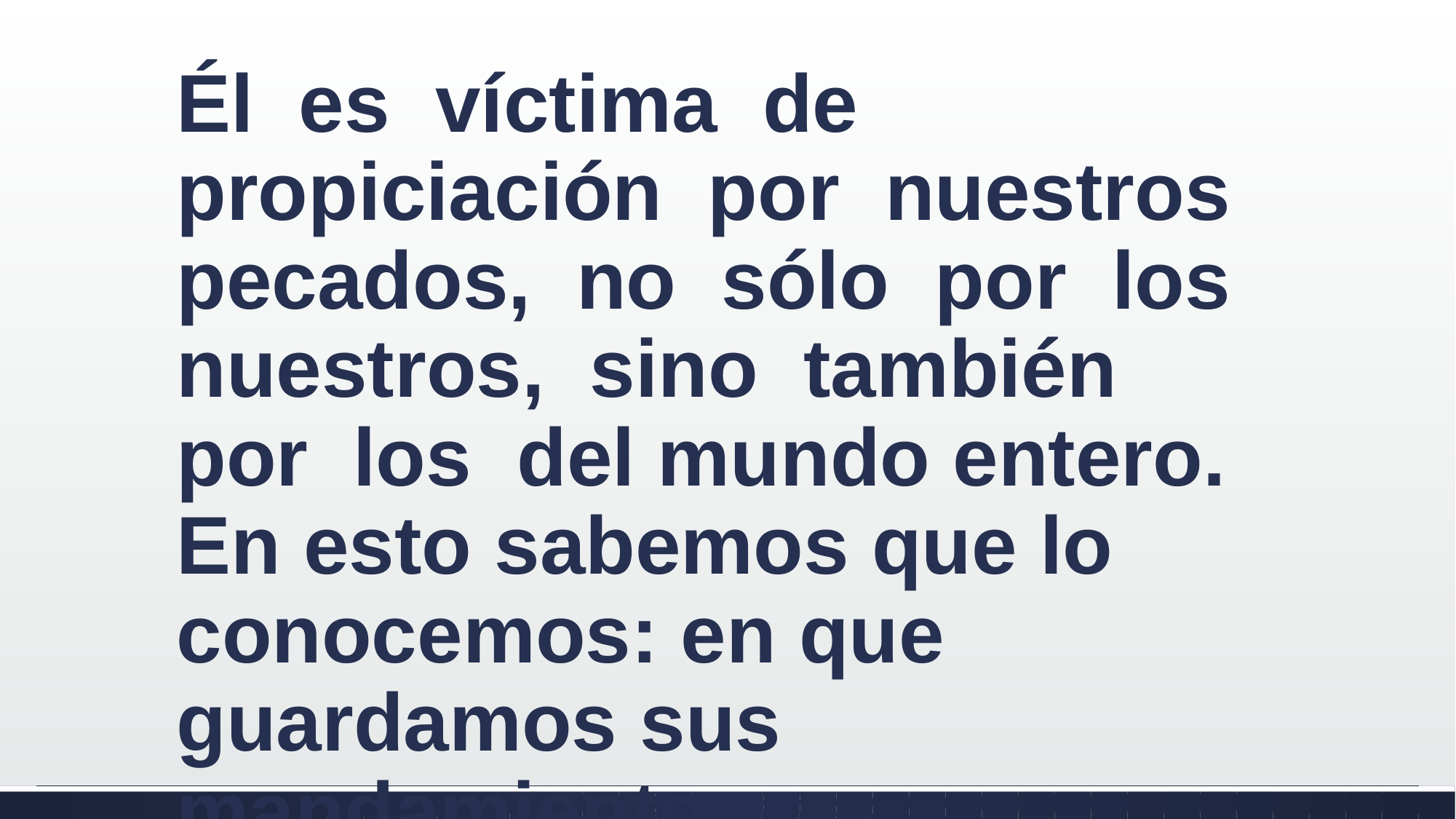

#
Él  es  víctima  de  propiciación  por  nuestros  pecados,  no  sólo  por  los  nuestros,  sino  también  por  los  del mundo entero. En esto sabemos que lo conocemos: en que guardamos sus mandamientos.